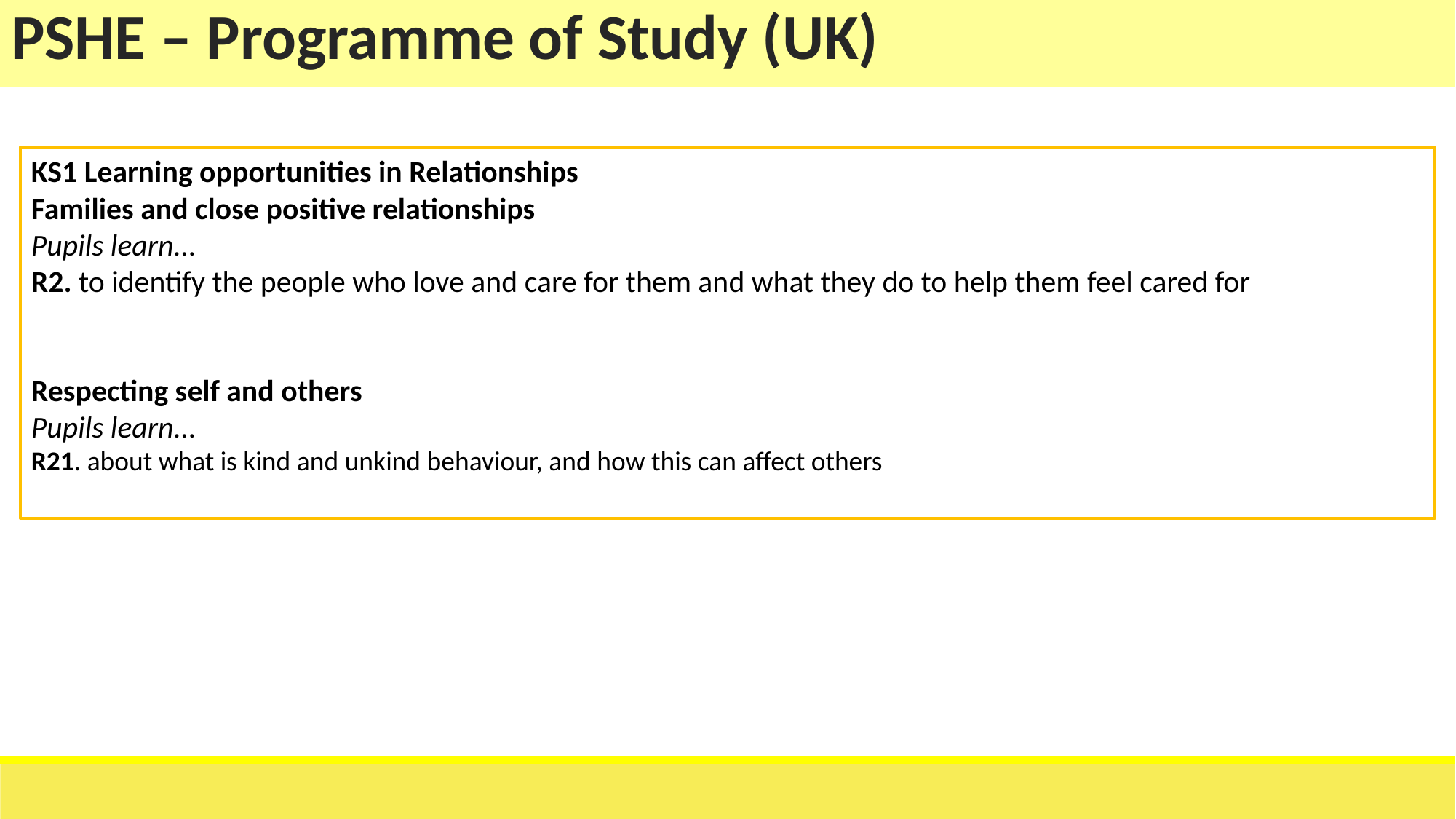

| PSHE – Programme of Study (UK) |
| --- |
KS1 Learning opportunities in Relationships
Families and close positive relationships
Pupils learn...
R2. to identify the people who love and care for them and what they do to help them feel cared for

Respecting self and others
Pupils learn...
R21. about what is kind and unkind behaviour, and how this can affect others